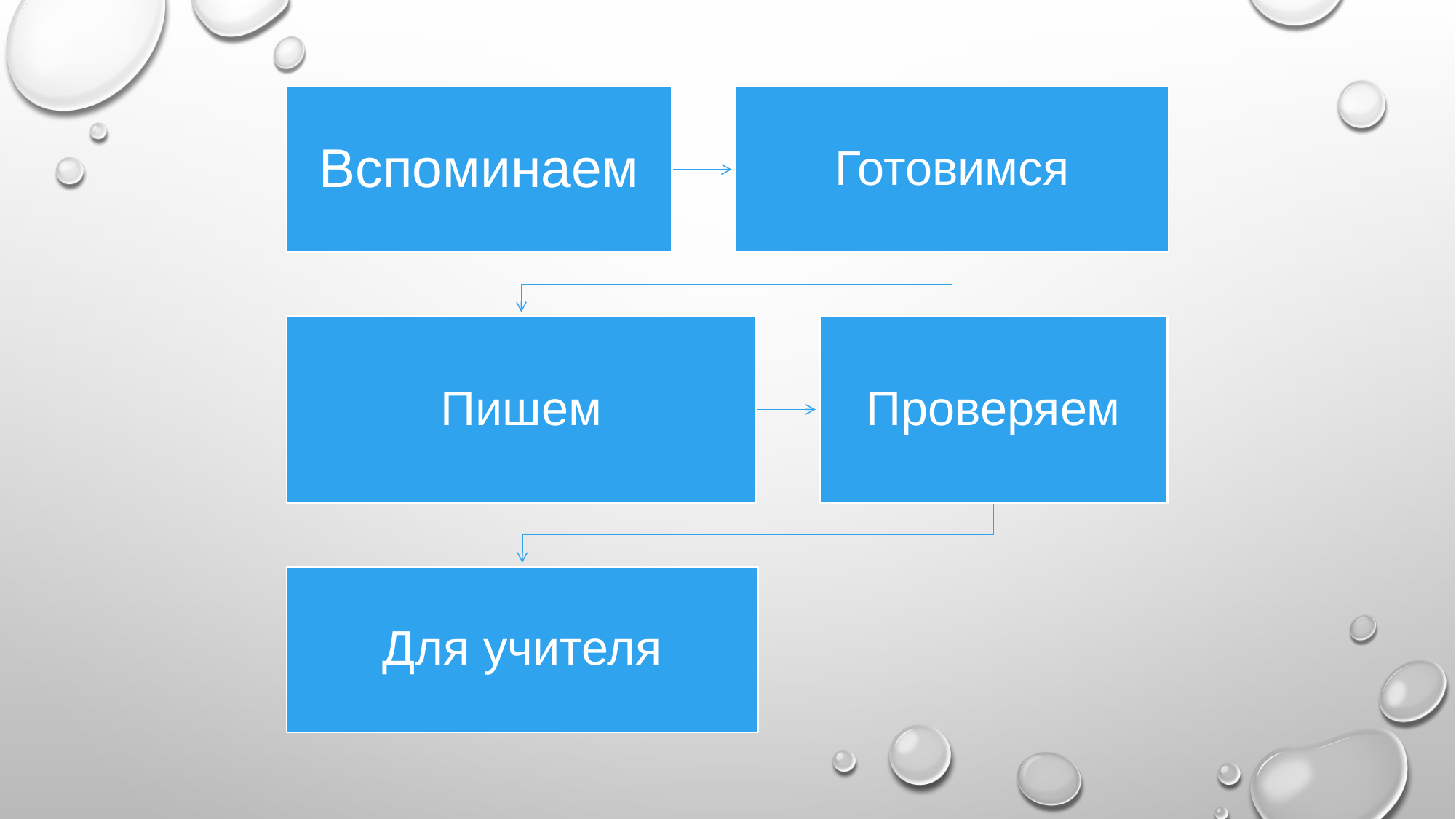

#

Вспоминаем

Готовимся

Пишем

Проверяем
Для учителя